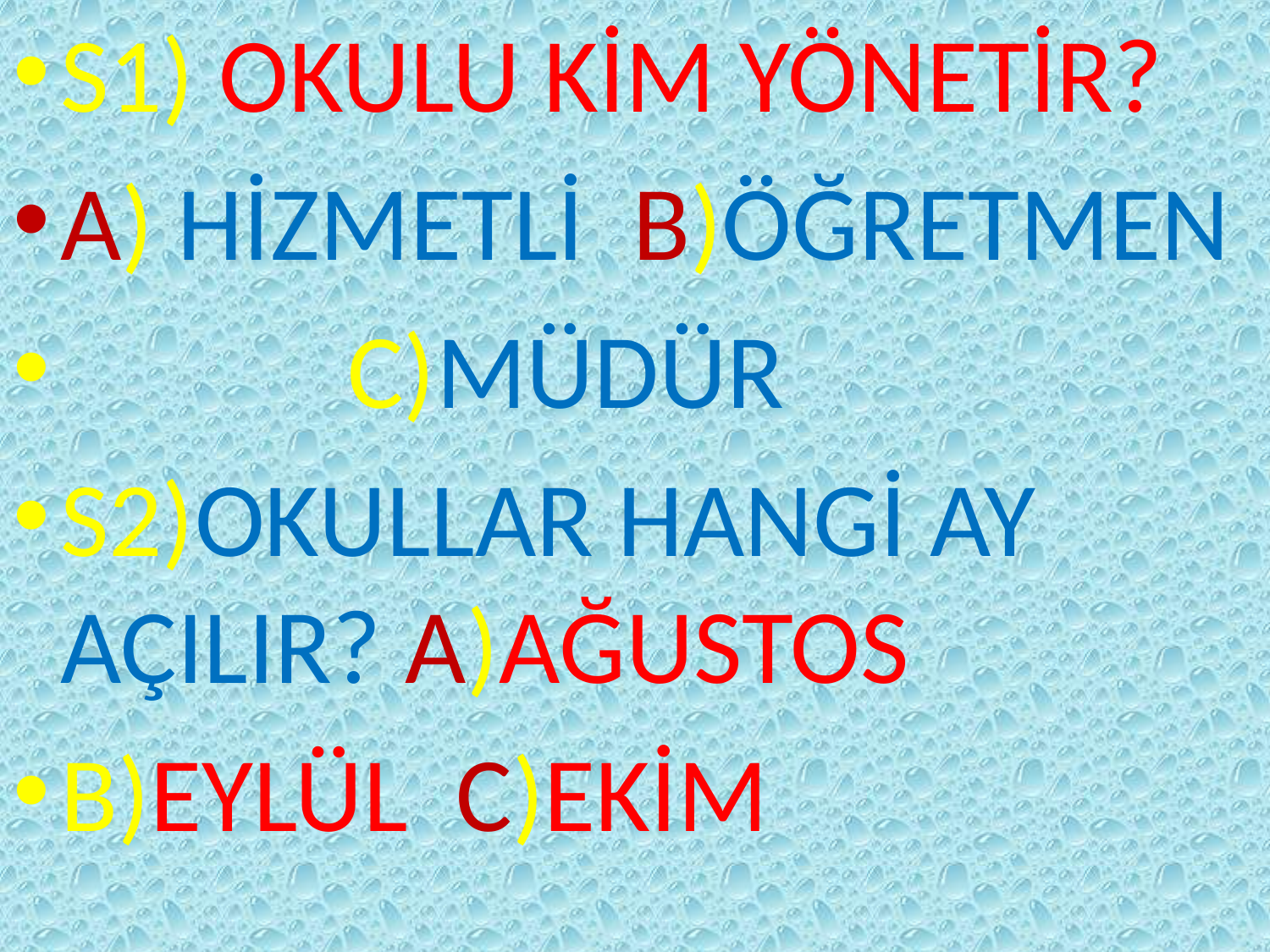

S1) OKULU KİM YÖNETİR?
A) HİZMETLİ  B)ÖĞRETMEN
            C)MÜDÜR
S2)OKULLAR HANGİ AY AÇILIR? A)AĞUSTOS
B)EYLÜL  C)EKİM
#